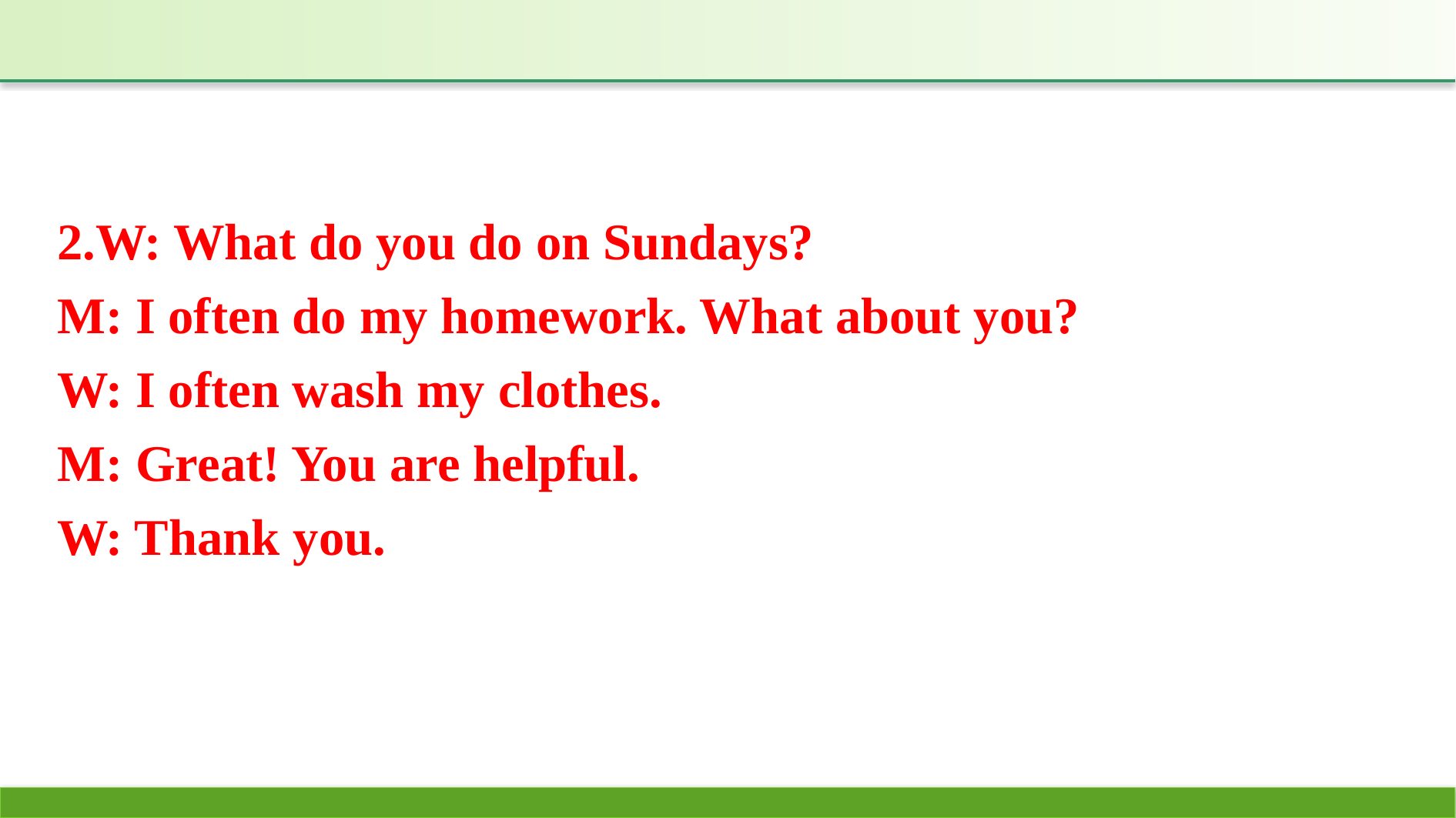

2.W: What do you do on Sundays?
M: I often do my homework. What about you?
W: I often wash my clothes.
M: Great! You are helpful.
W: Thank you.